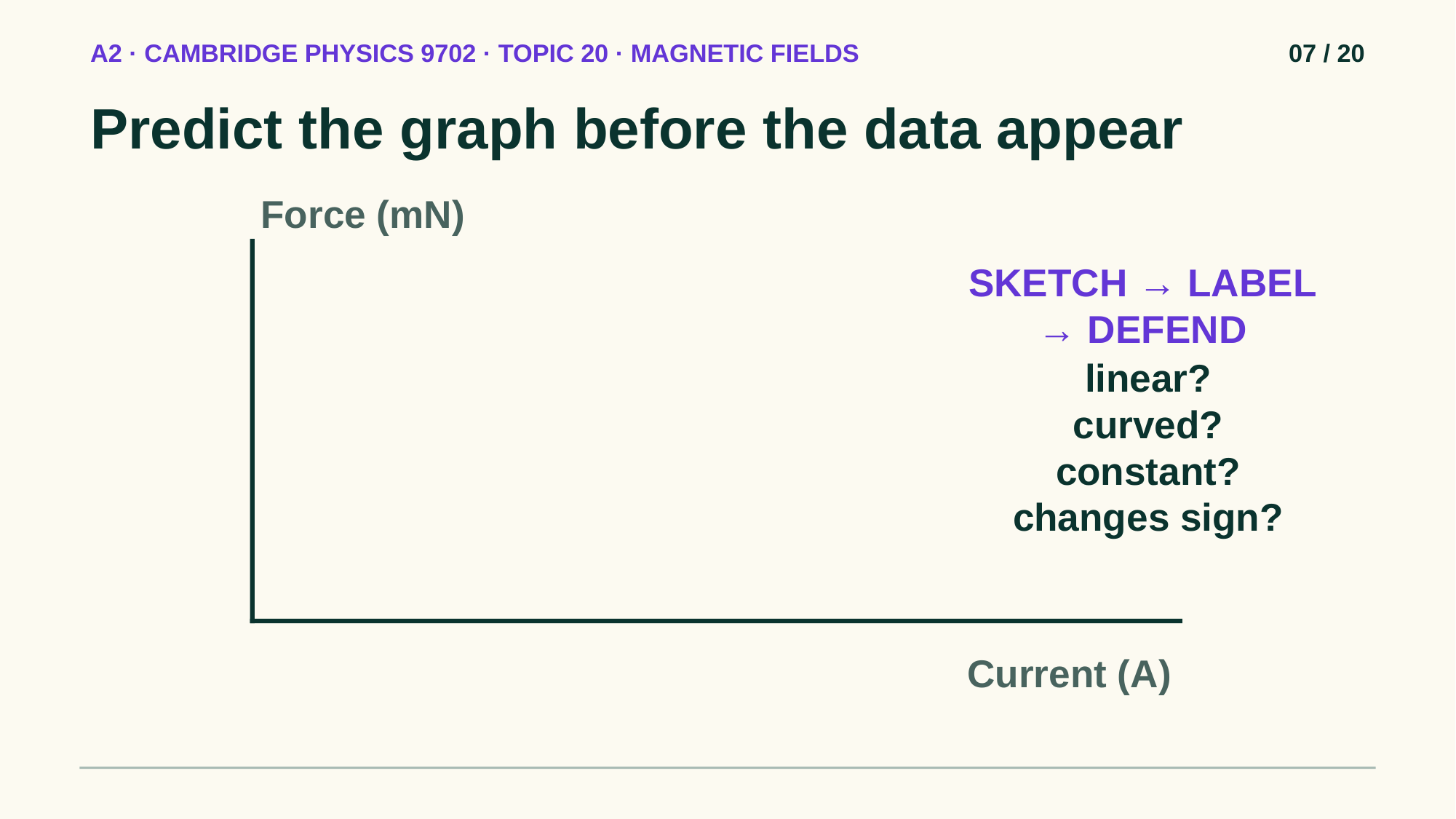

A2 · CAMBRIDGE PHYSICS 9702 · TOPIC 20 · MAGNETIC FIELDS
07 / 20
Predict the graph before the data appear
Force (mN)

SKETCH → LABEL → DEFEND
linear?
curved?
constant?
changes sign?

Current (A)